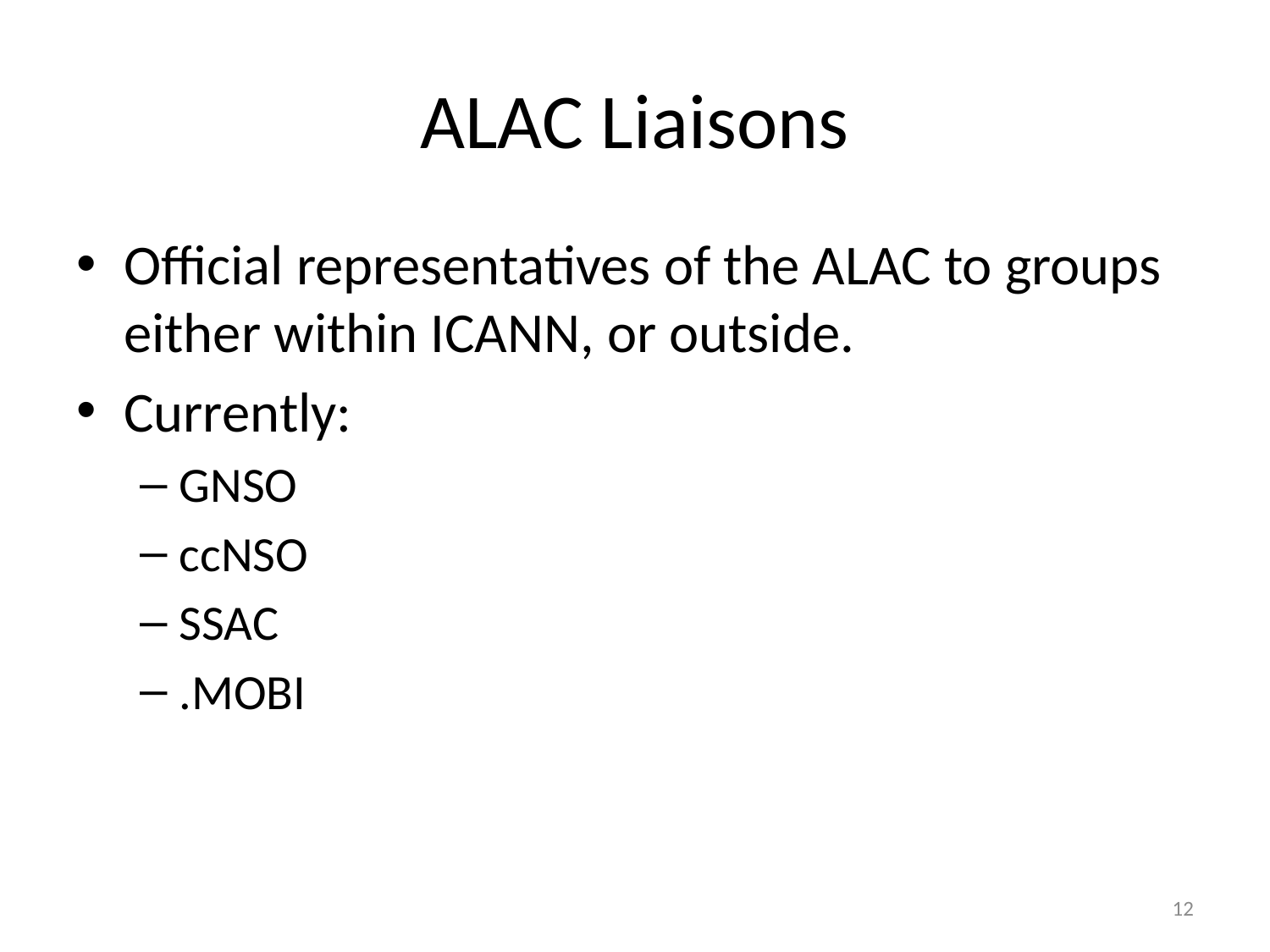

# ALAC Liaisons
Official representatives of the ALAC to groups either within ICANN, or outside.
Currently:
GNSO
ccNSO
SSAC
.MOBI
12